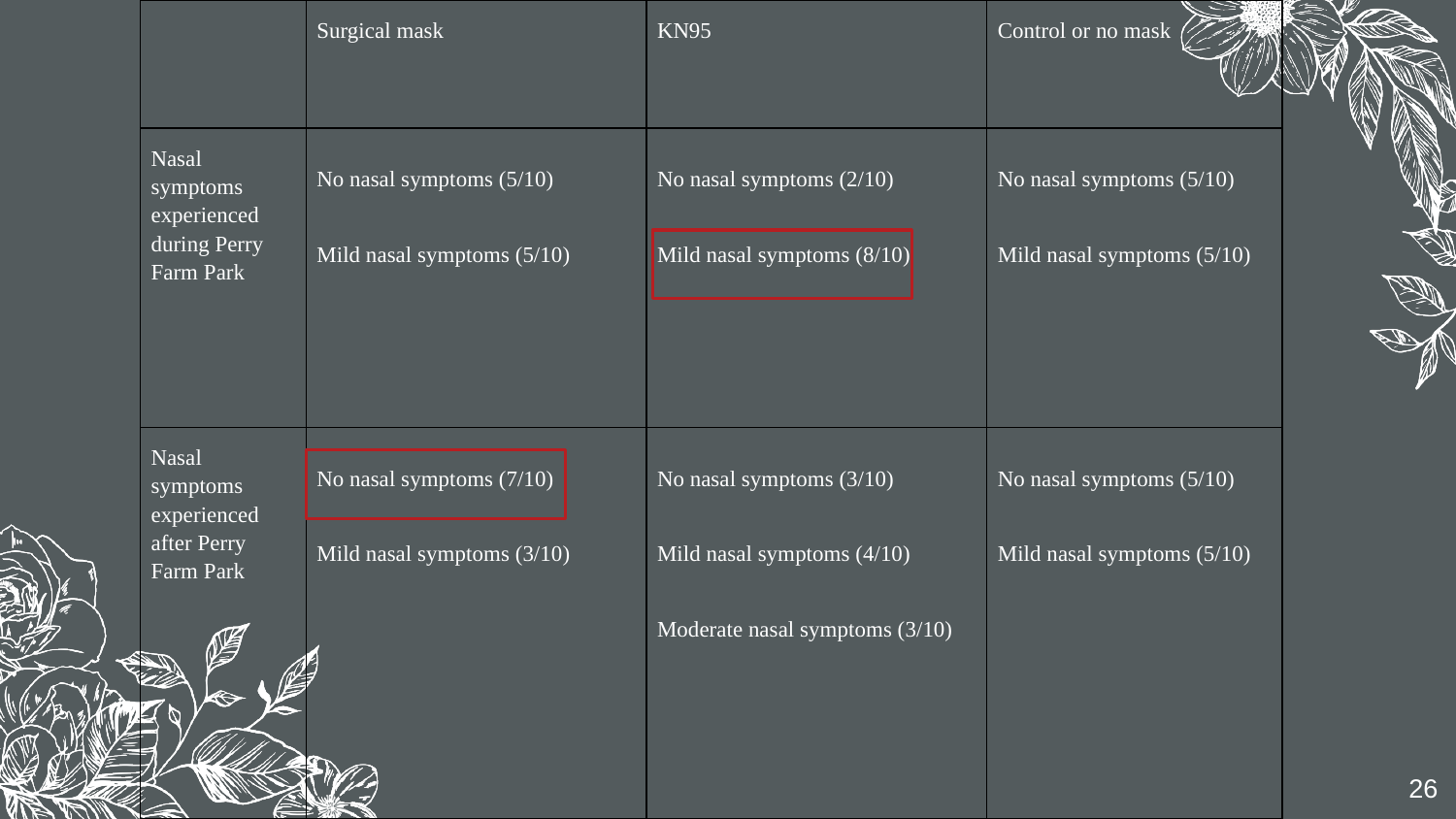

|  | Surgical mask | KN95 | Control or no mask |
| --- | --- | --- | --- |
| Nasal symptoms experienced during Perry Farm Park | No nasal symptoms (5/10) Mild nasal symptoms (5/10) | No nasal symptoms (2/10) Mild nasal symptoms (8/10) | No nasal symptoms (5/10) Mild nasal symptoms (5/10) |
| Nasal symptoms experienced after Perry Farm Park | No nasal symptoms (7/10) Mild nasal symptoms (3/10) | No nasal symptoms (3/10) Mild nasal symptoms (4/10) Moderate nasal symptoms (3/10) | No nasal symptoms (5/10) Mild nasal symptoms (5/10) |

26